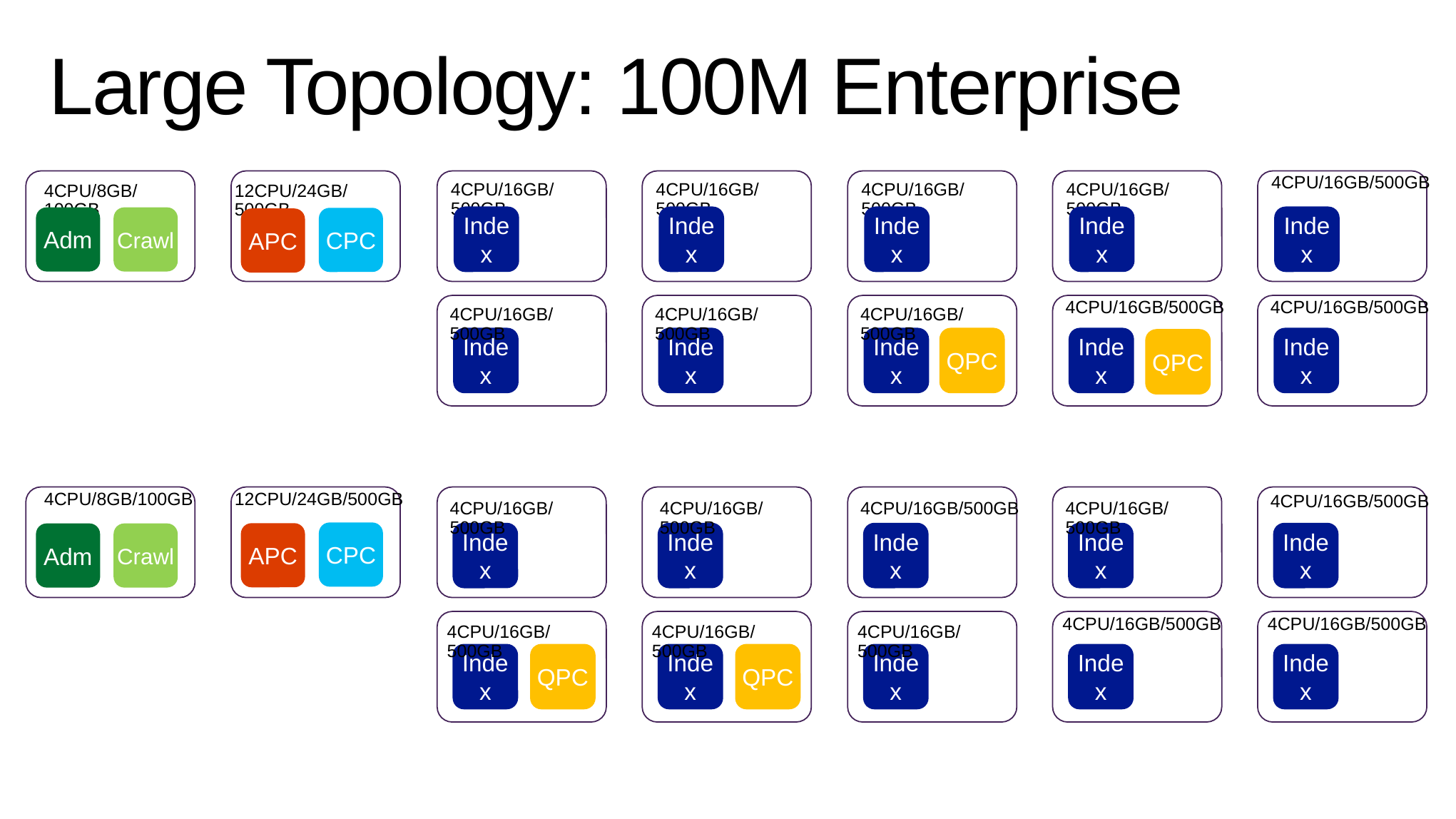

# Large Topology: 100M Enterprise
4CPU/16GB/500GB
4CPU/16GB/500GB
4CPU/16GB/500GB
4CPU/16GB/500GB
4CPU/16GB/500GB
4CPU/8GB/100GB
12CPU/24GB/500GB

Index
Index
Index
Index
Index
Adm
Crawl
CPC
APC
4CPU/16GB/500GB
4CPU/16GB/500GB
4CPU/16GB/500GB
4CPU/16GB/500GB
4CPU/16GB/500GB

Index
Index
Index
QPC
Index
Index
QPC
4CPU/8GB/100GB
12CPU/24GB/500GB
4CPU/16GB/500GB
4CPU/16GB/500GB
4CPU/16GB/500GB
4CPU/16GB/500GB
4CPU/16GB/500GB

CPC
APC
Adm
Crawl
Index
Index
Index
Index
Index
4CPU/16GB/500GB
4CPU/16GB/500GB
4CPU/16GB/500GB
4CPU/16GB/500GB
4CPU/16GB/500GB

Index
QPC
Index
QPC
Index
Index
Index